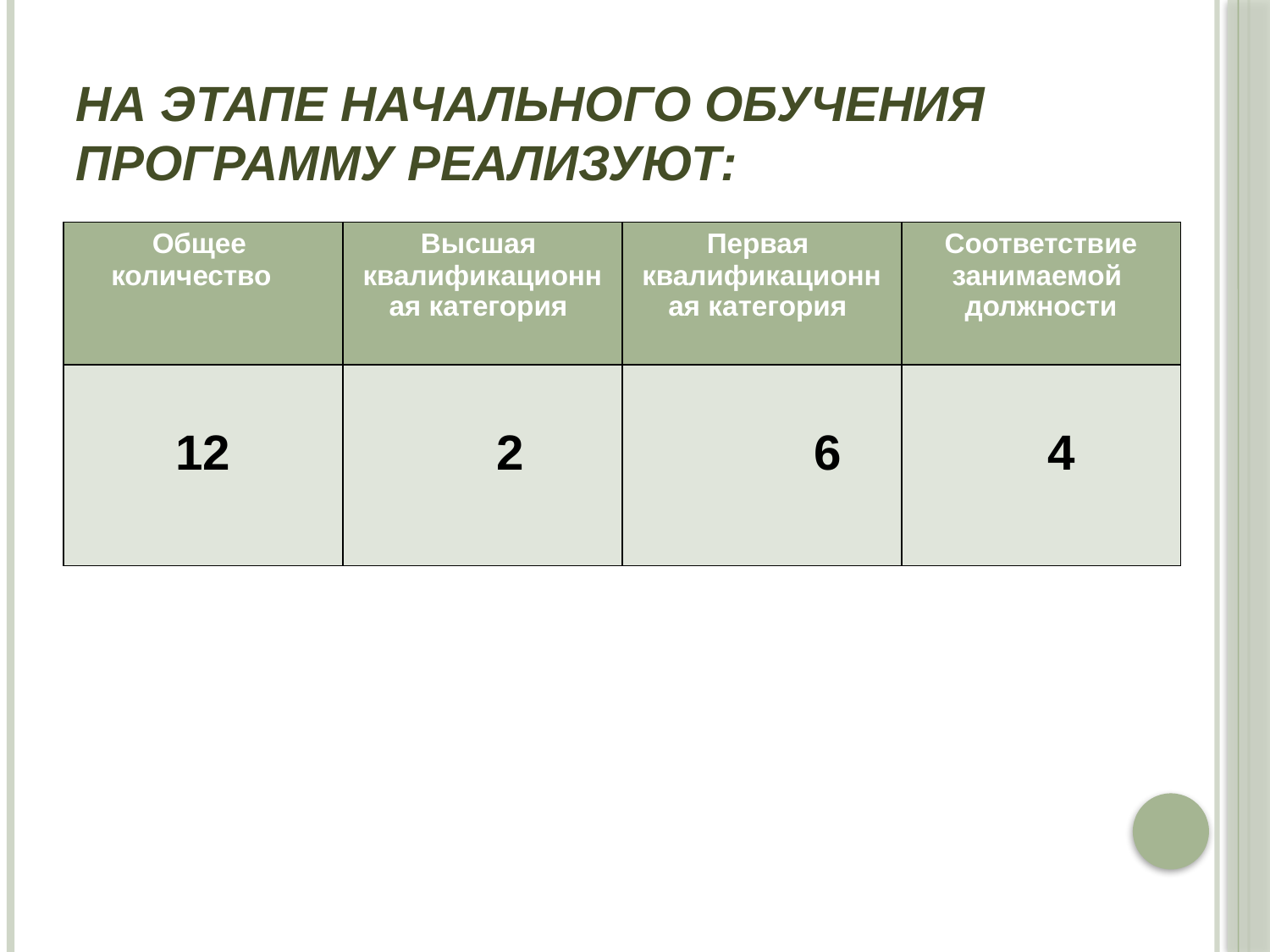

# На этапе начального обучения  программу реализуют:
| Общее количество | Высшая квалификационная категория | Первая квалификационная категория | Соответствие занимаемой должности |
| --- | --- | --- | --- |
| 12 | 2 | 6 | 4 |